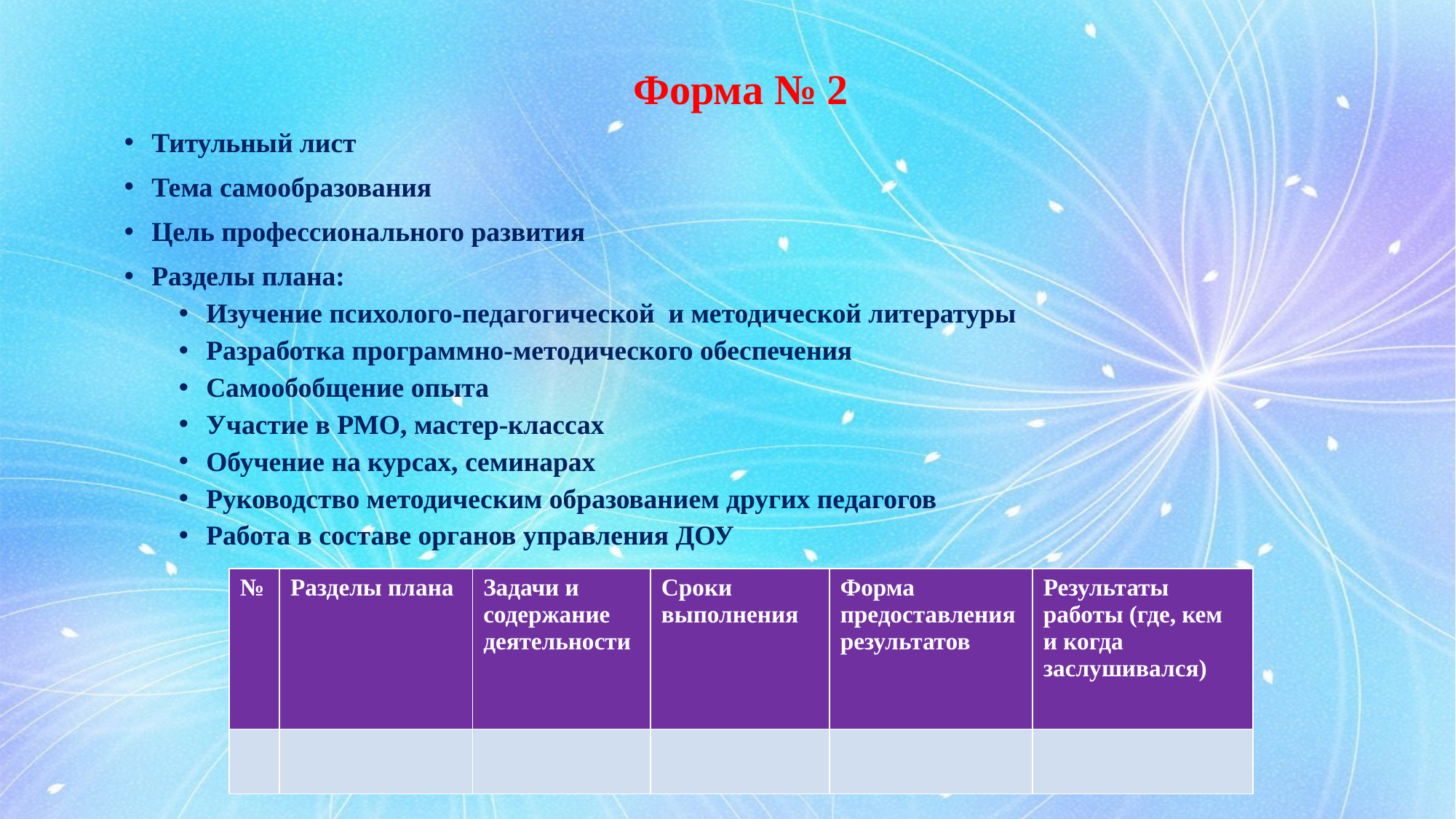

Форма № 2
Титульный лист
Тема самообразования
Цель профессионального развития
Разделы плана:
Изучение психолого-педагогической  и методической литературы
Разработка программно-методического обеспечения
Самообобщение опыта
Участие в РМО, мастер-классах
Обучение на курсах, семинарах
Руководство методическим образованием других педагогов
Работа в составе органов управления ДОУ

| № | Разделы плана | Задачи и содержание деятельности | Сроки выполнения | Форма предоставления результатов | Результаты работы (где, кем и когда заслушивался) |
| --- | --- | --- | --- | --- | --- |
|  |  |  |  |  |  |